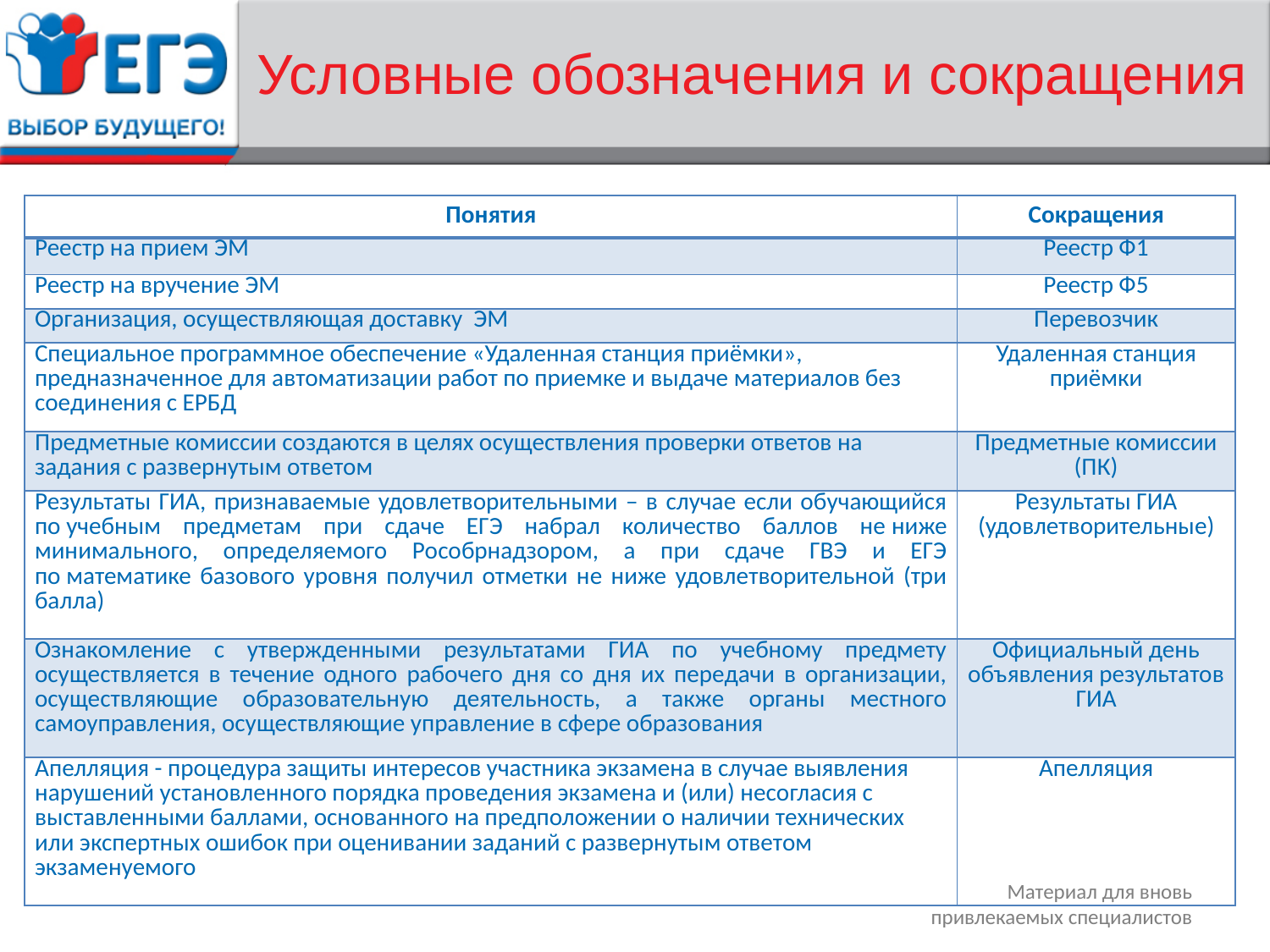

# Условные обозначения и сокращения
| Понятия | Сокращения |
| --- | --- |
| Реестр на прием ЭМ | Реестр Ф1 |
| Реестр на вручение ЭМ | Реестр Ф5 |
| Организация, осуществляющая доставку ЭМ | Перевозчик |
| Специальное программное обеспечение «Удаленная станция приёмки», предназначенное для автоматизации работ по приемке и выдаче материалов без соединения с ЕРБД | Удаленная станция приёмки |
| Предметные комиссии создаются в целях осуществления проверки ответов на задания с развернутым ответом | Предметные комиссии (ПК) |
| Результаты ГИА, признаваемые удовлетворительными – в случае если обучающийся по учебным предметам при сдаче ЕГЭ набрал количество баллов не ниже минимального, определяемого Рособрнадзором, а при сдаче ГВЭ и ЕГЭ по математике базового уровня получил отметки не ниже удовлетворительной (три балла) | Результаты ГИА (удовлетворительные) |
| Ознакомление с утвержденными результатами ГИА по учебному предмету осуществляется в течение одного рабочего дня со дня их передачи в организации, осуществляющие образовательную деятельность, а также органы местного самоуправления, осуществляющие управление в сфере образования | Официальный день объявления результатов ГИА |
| Апелляция - процедура защиты интересов участника экзамена в случае выявления нарушений установленного порядка проведения экзамена и (или) несогласия с выставленными баллами, основанного на предположении о наличии технических или экспертных ошибок при оценивании заданий с развернутым ответом экзаменуемого | Апелляция |